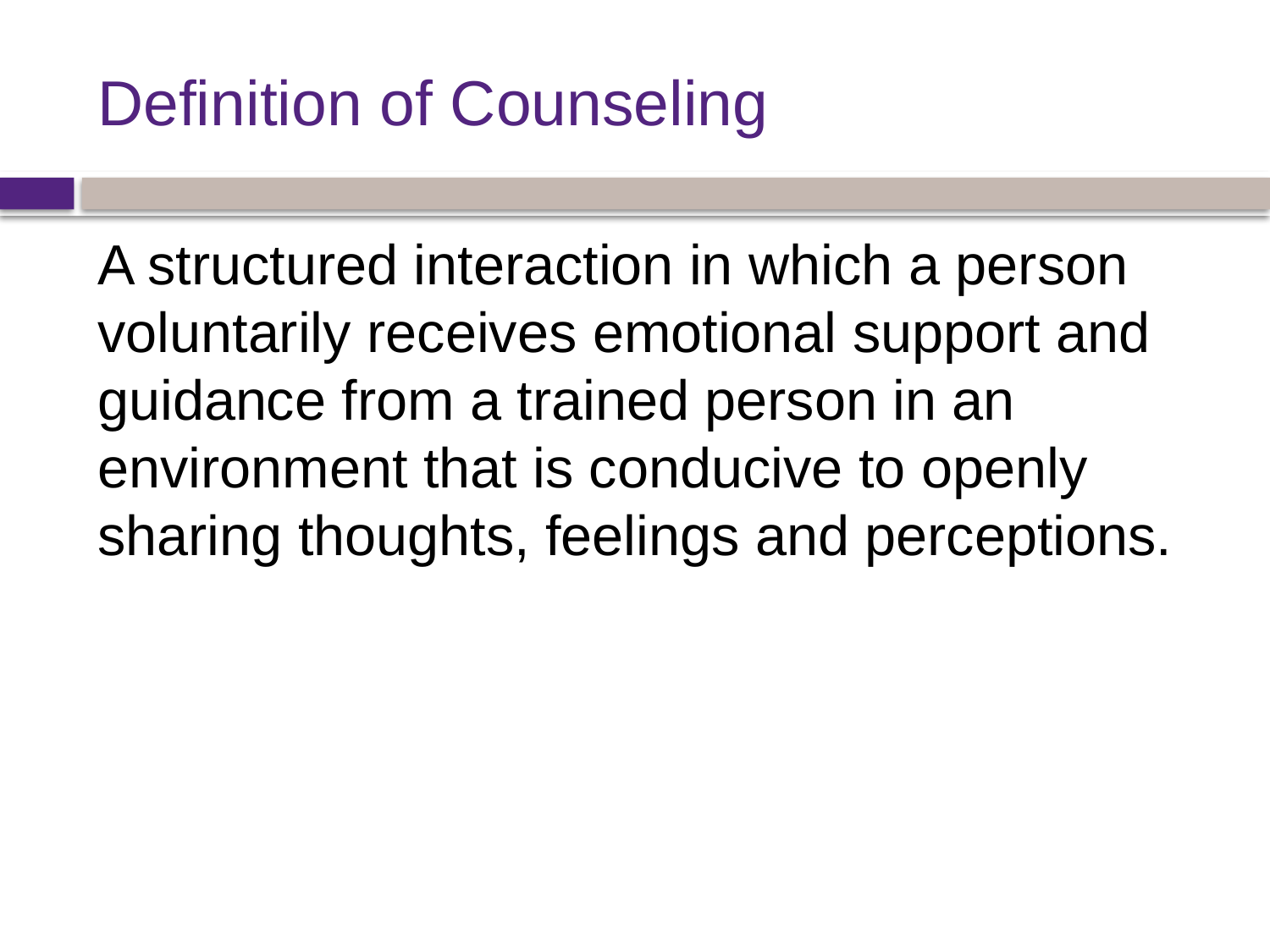

# Definition of Counseling
A structured interaction in which a person voluntarily receives emotional support and guidance from a trained person in an environment that is conducive to openly sharing thoughts, feelings and perceptions.